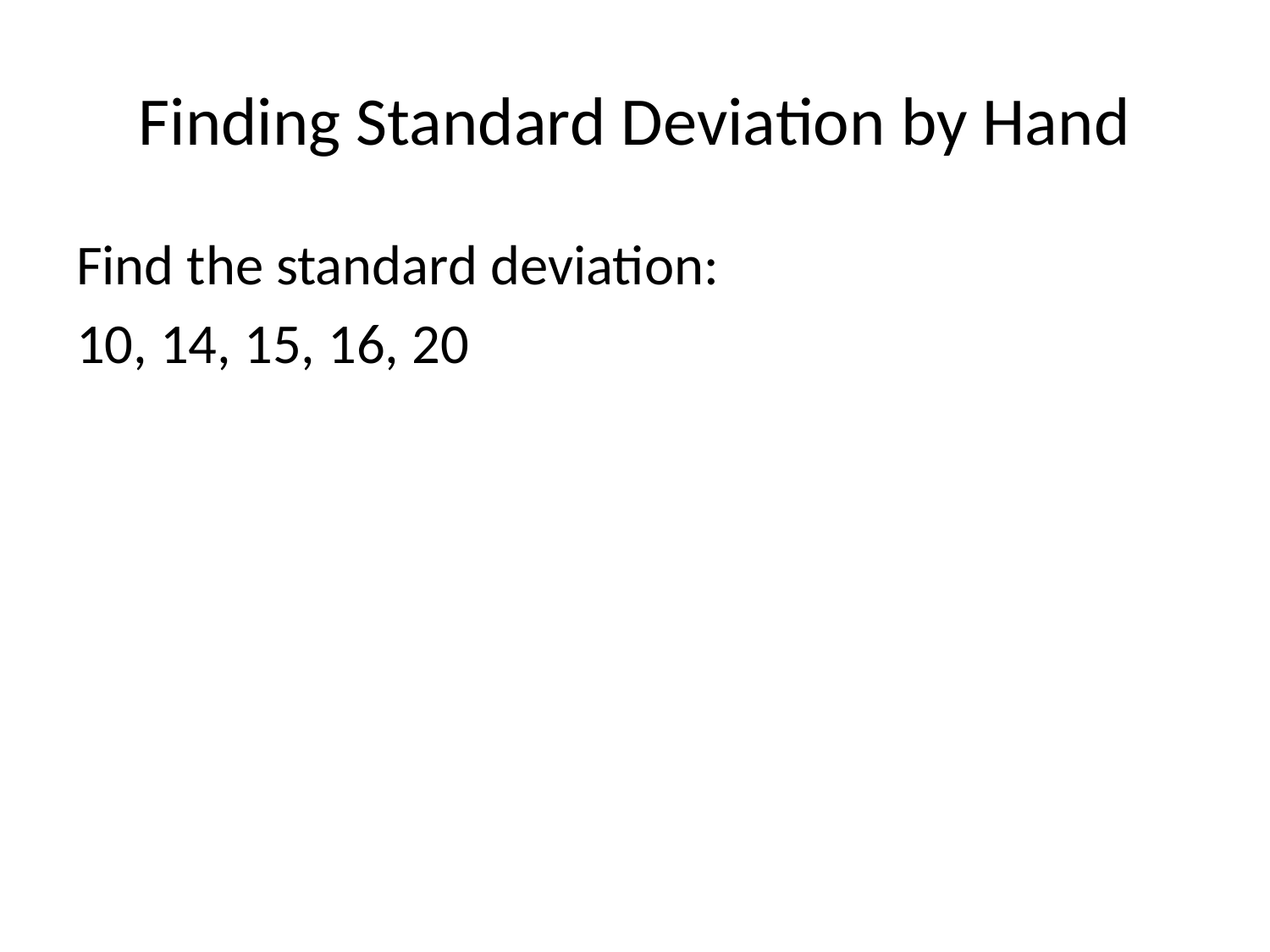

# Finding Standard Deviation by Hand
Find the standard deviation:
10, 14, 15, 16, 20